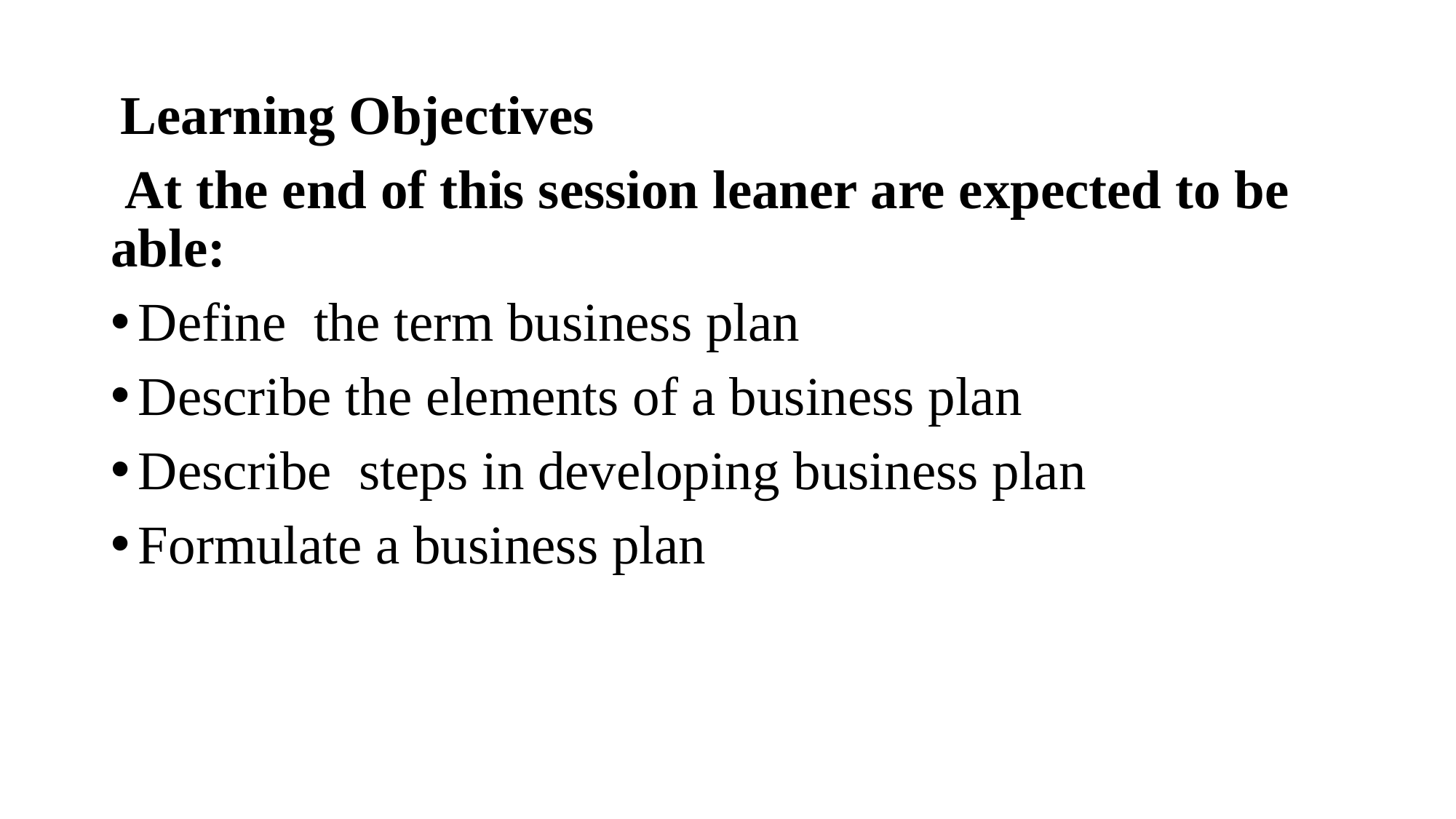

#
 Learning Objectives
 At the end of this session leaner are expected to be able:
Define  the term business plan
Describe the elements of a business plan
Describe  steps in developing business plan
Formulate a business plan